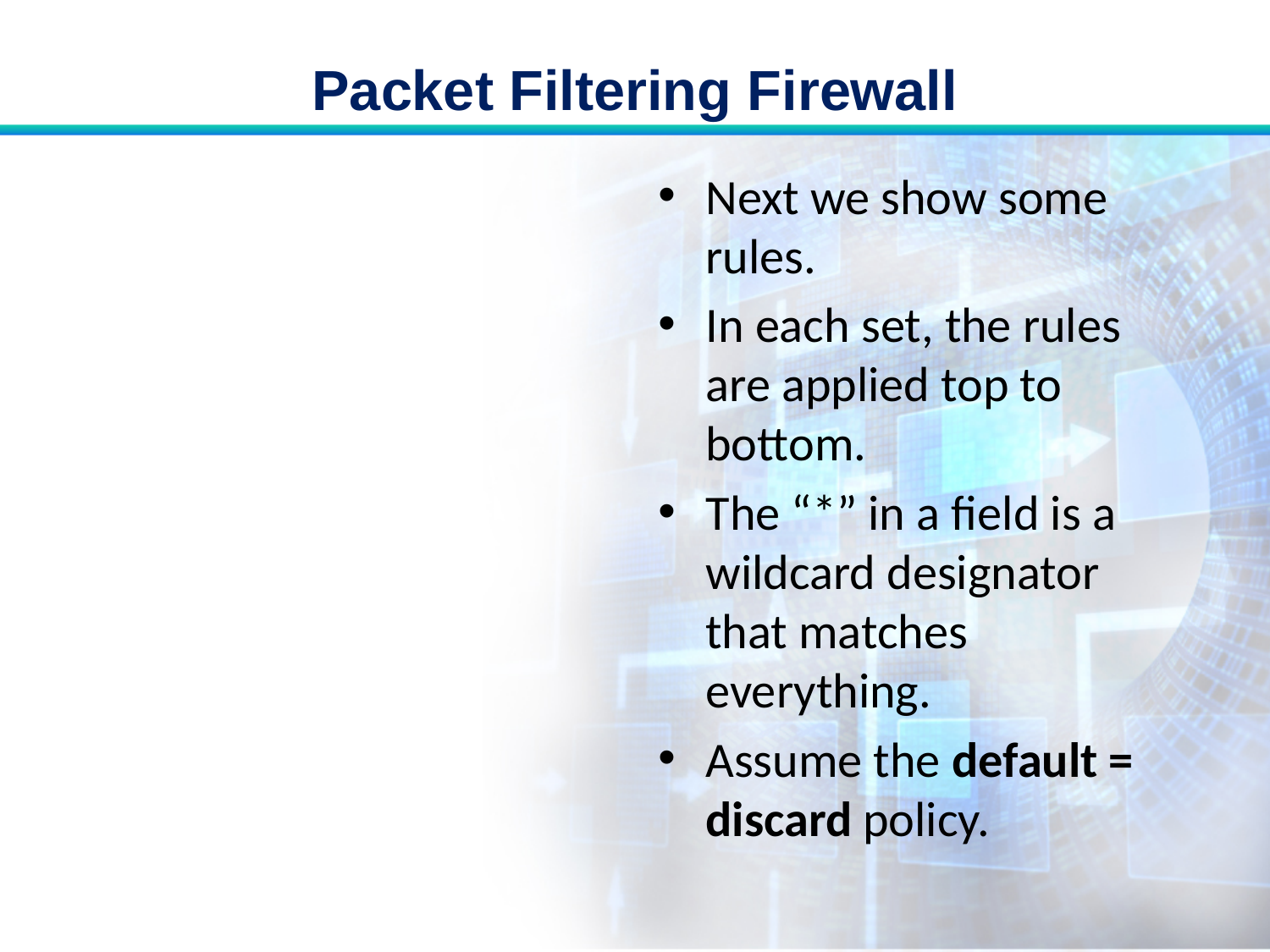

# Packet Filtering Firewall
Next we show some rules.
In each set, the rules are applied top to bottom.
The “*” in a field is a wildcard designator that matches everything.
Assume the default = discard policy.